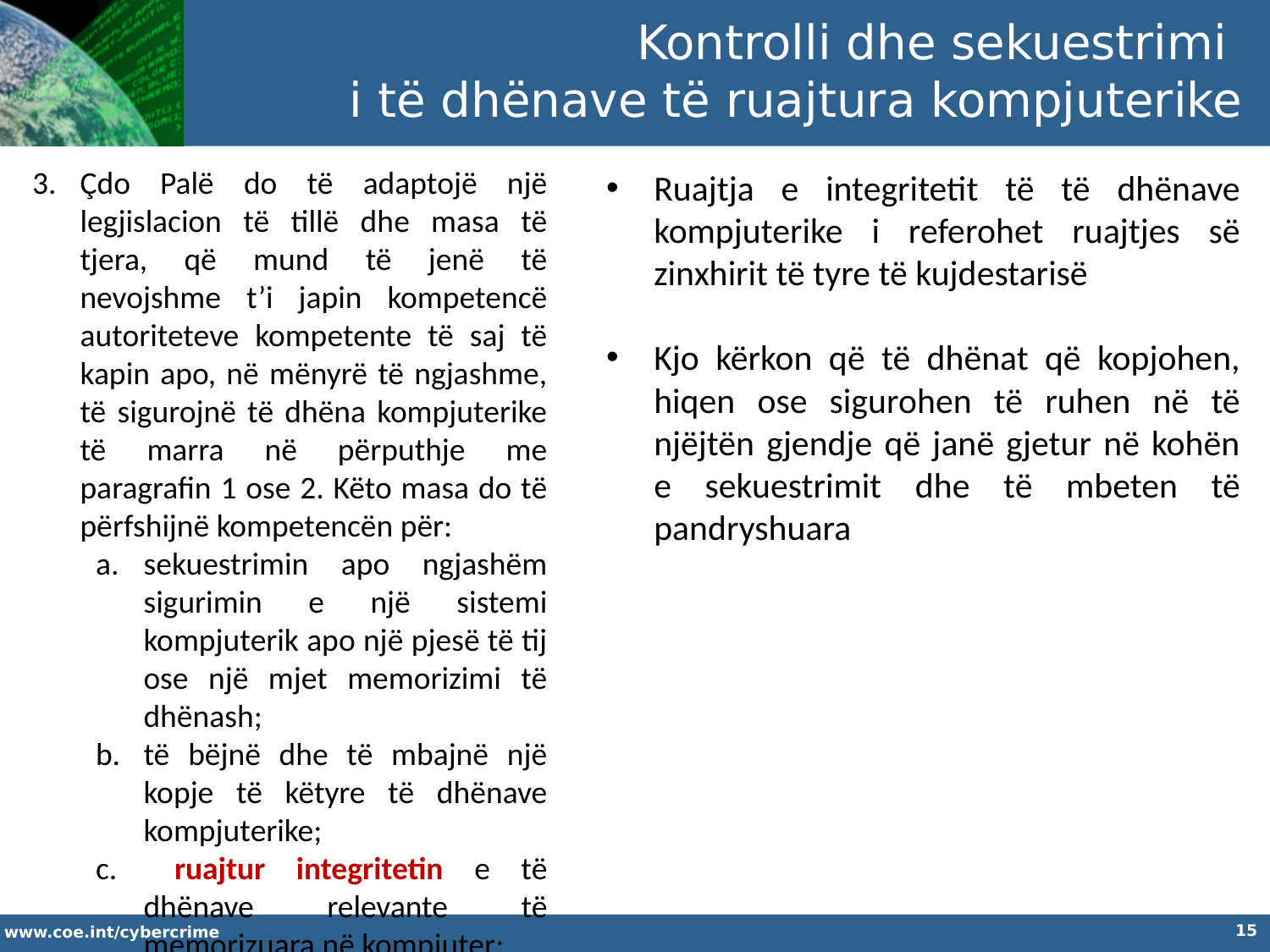

Kontrolli dhe sekuestrimi
i të dhënave të ruajtura kompjuterike
Çdo Palë do të adaptojë një legjislacion të tillë dhe masa të tjera, që mund të jenë të nevojshme t’i japin kompetencë autoriteteve kompetente të saj të kapin apo, në mënyrë të ngjashme, të sigurojnë të dhëna kompjuterike të marra në përputhje me paragrafin 1 ose 2. Këto masa do të përfshijnë kompetencën për:
sekuestrimin apo ngjashëm sigurimin e një sistemi kompjuterik apo një pjesë të tij ose një mjet memorizimi të dhënash;
të bëjnë dhe të mbajnë një kopje të këtyre të dhënave kompjuterike;
 ruajtur integritetin e të dhënave relevante të memorizuara në kompjuter;
t’i bëjë të paqasshme apo t’i heqë këto të dhëna kompjuterike nga sistemet kompjuterike në të cilat ka qasje.
Ruajtja e integritetit të të dhënave kompjuterike i referohet ruajtjes së zinxhirit të tyre të kujdestarisë

Kjo kërkon që të dhënat që kopjohen, hiqen ose sigurohen të ruhen në të njëjtën gjendje që janë gjetur në kohën e sekuestrimit dhe të mbeten të pandryshuara